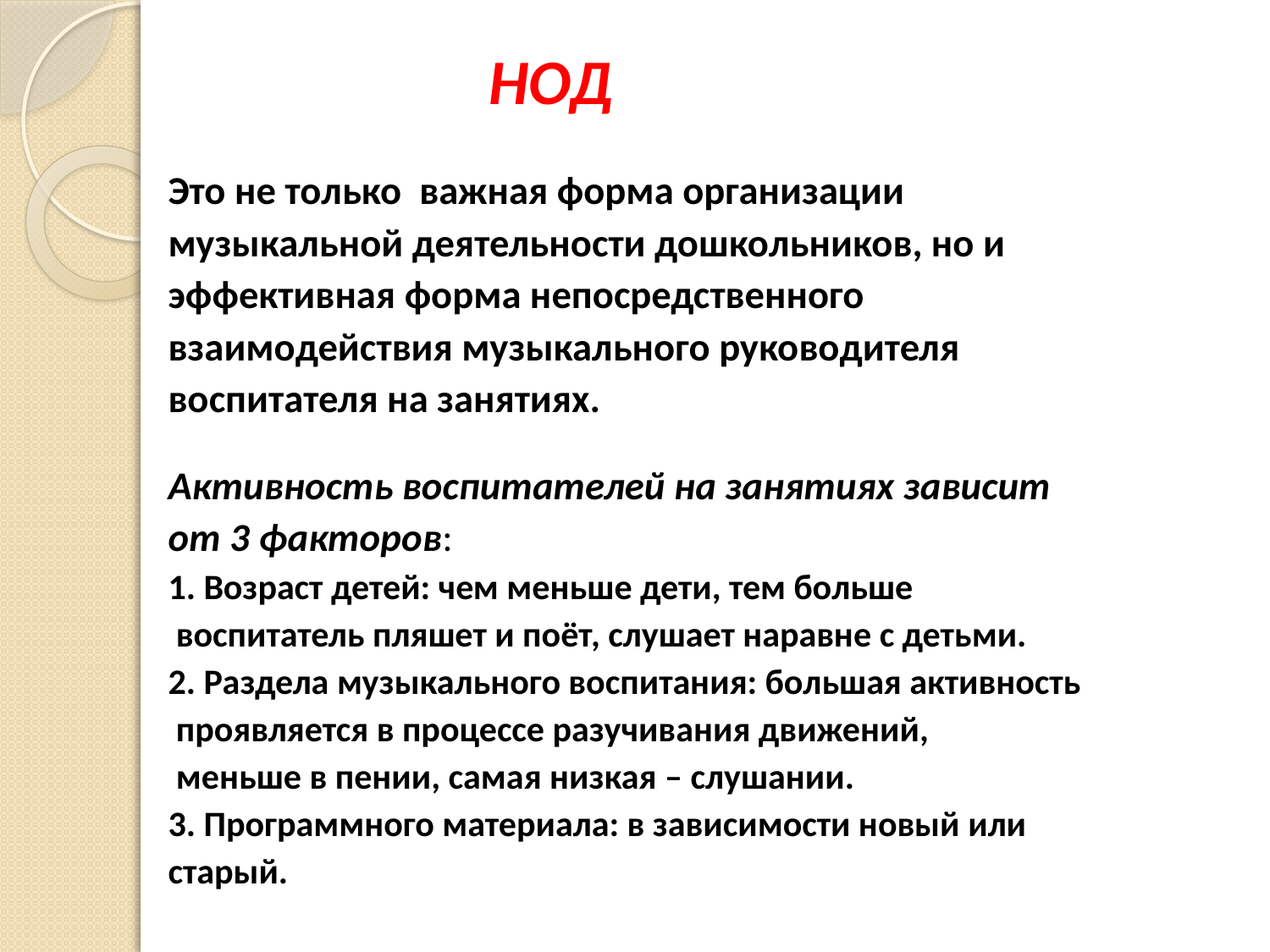

# НОД
Это не только  важная форма организации
музыкальной деятельности дошкольников, но и
эффективная форма непосредственного
взаимодействия музыкального руководителя
воспитателя на занятиях.

Активность воспитателей на занятиях зависит
от 3 факторов:
1. Возраст детей: чем меньше дети, тем больше
 воспитатель пляшет и поёт, слушает наравне с детьми.
2. Раздела музыкального воспитания: большая активность
 проявляется в процессе разучивания движений,
 меньше в пении, самая низкая – слушании.
3. Программного материала: в зависимости новый или
старый.